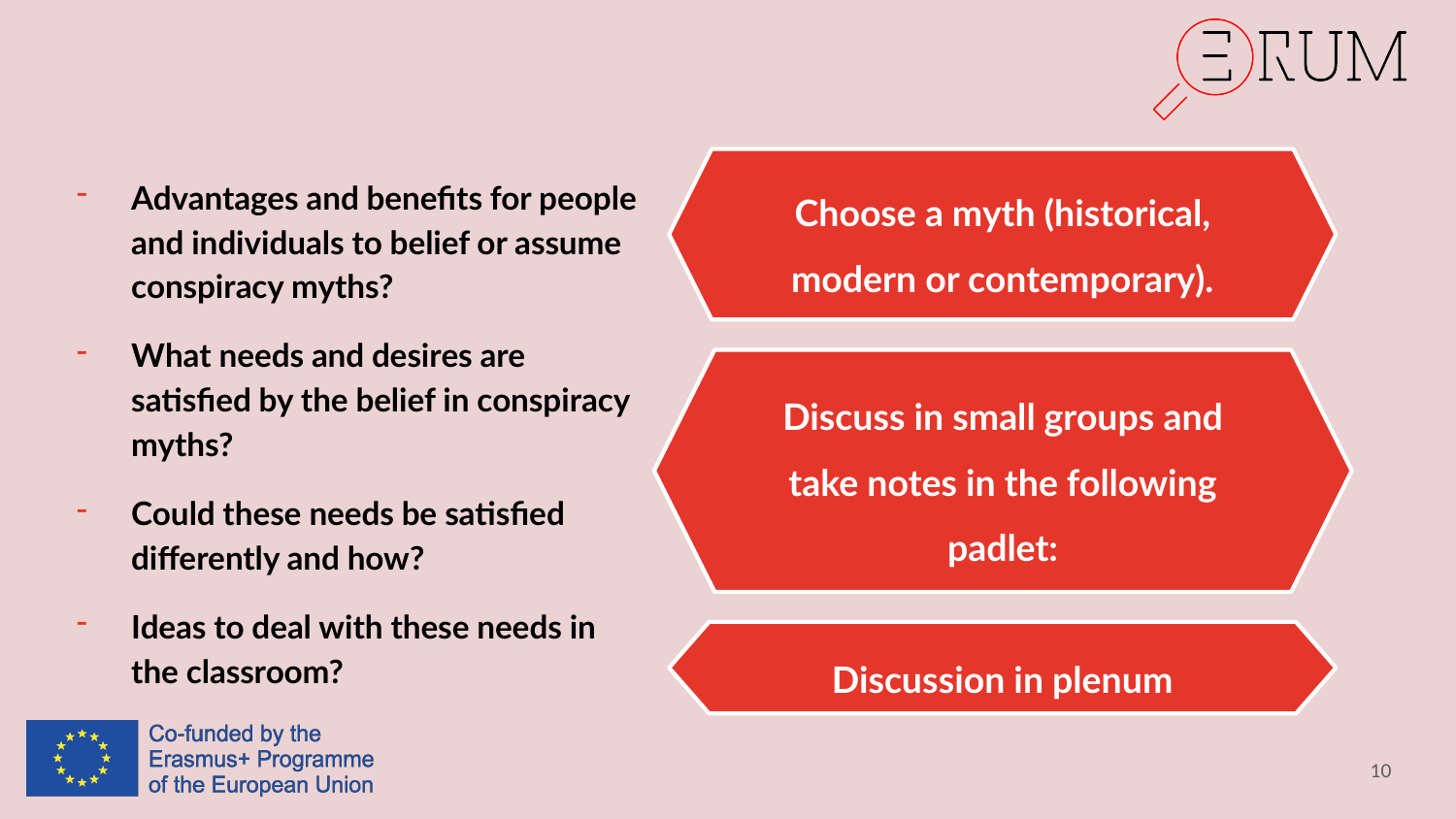

Advantages and benefits for people and individuals to belief or assume conspiracy myths?
What needs and desires are satisfied by the belief in conspiracy myths?
Could these needs be satisfied differently and how?
Ideas to deal with these needs in the classroom?
Choose a myth (historical, modern or contemporary).
Discuss in small groups and take notes in the following padlet:
Discussion in plenum
10